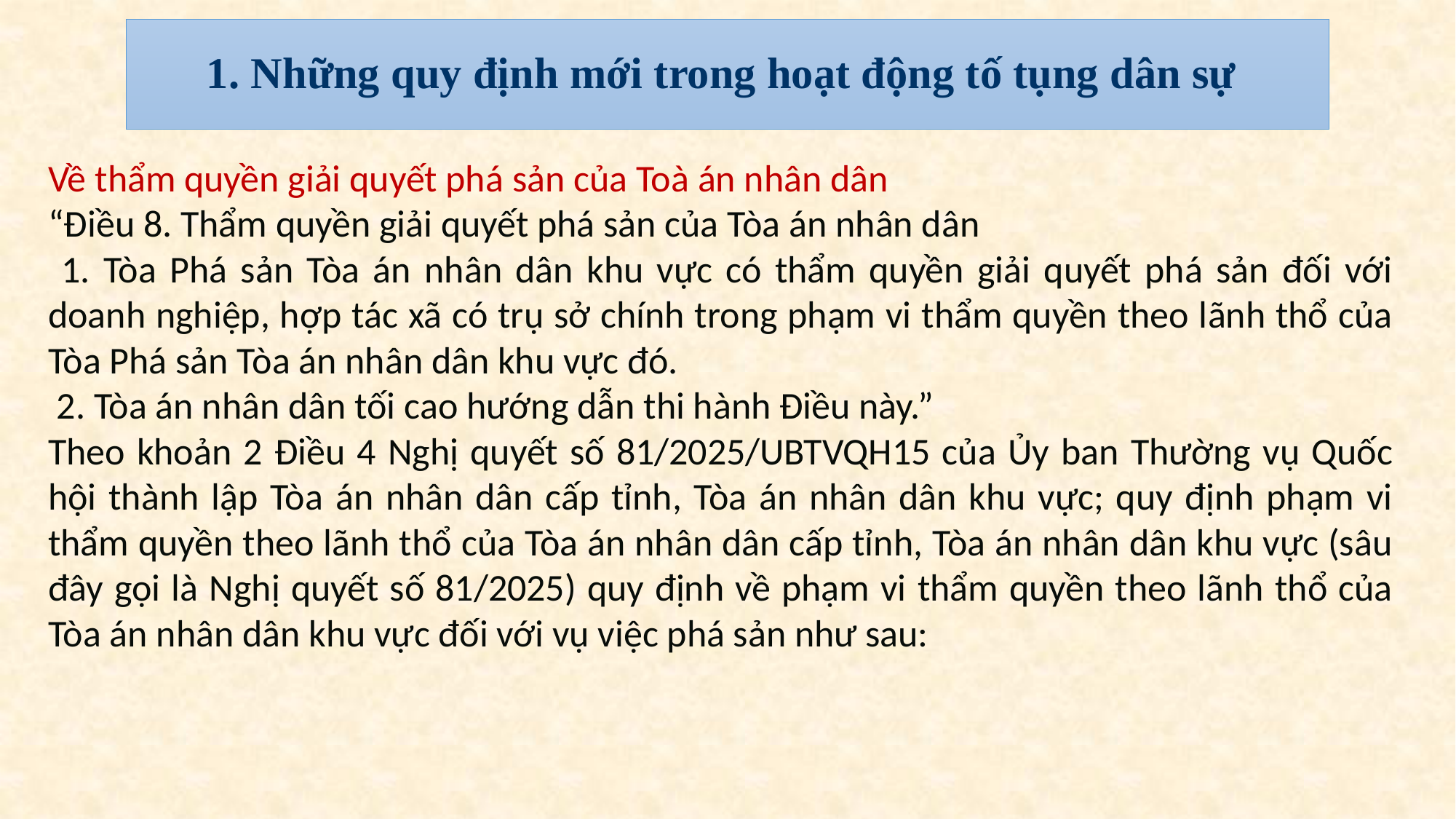

# 1. Những quy định mới trong hoạt động tố tụng dân sự
Về thẩm quyền giải quyết phá sản của Toà án nhân dân
“Điều 8. Thẩm quyền giải quyết phá sản của Tòa án nhân dân
 1. Tòa Phá sản Tòa án nhân dân khu vực có thẩm quyền giải quyết phá sản đối với doanh nghiệp, hợp tác xã có trụ sở chính trong phạm vi thẩm quyền theo lãnh thổ của Tòa Phá sản Tòa án nhân dân khu vực đó.
 2. Tòa án nhân dân tối cao hướng dẫn thi hành Điều này.”
Theo khoản 2 Điều 4 Nghị quyết số 81/2025/UBTVQH15 của Ủy ban Thường vụ Quốc hội thành lập Tòa án nhân dân cấp tỉnh, Tòa án nhân dân khu vực; quy định phạm vi thẩm quyền theo lãnh thổ của Tòa án nhân dân cấp tỉnh, Tòa án nhân dân khu vực (sâu đây gọi là Nghị quyết số 81/2025) quy định về phạm vi thẩm quyền theo lãnh thổ của Tòa án nhân dân khu vực đối với vụ việc phá sản như sau: